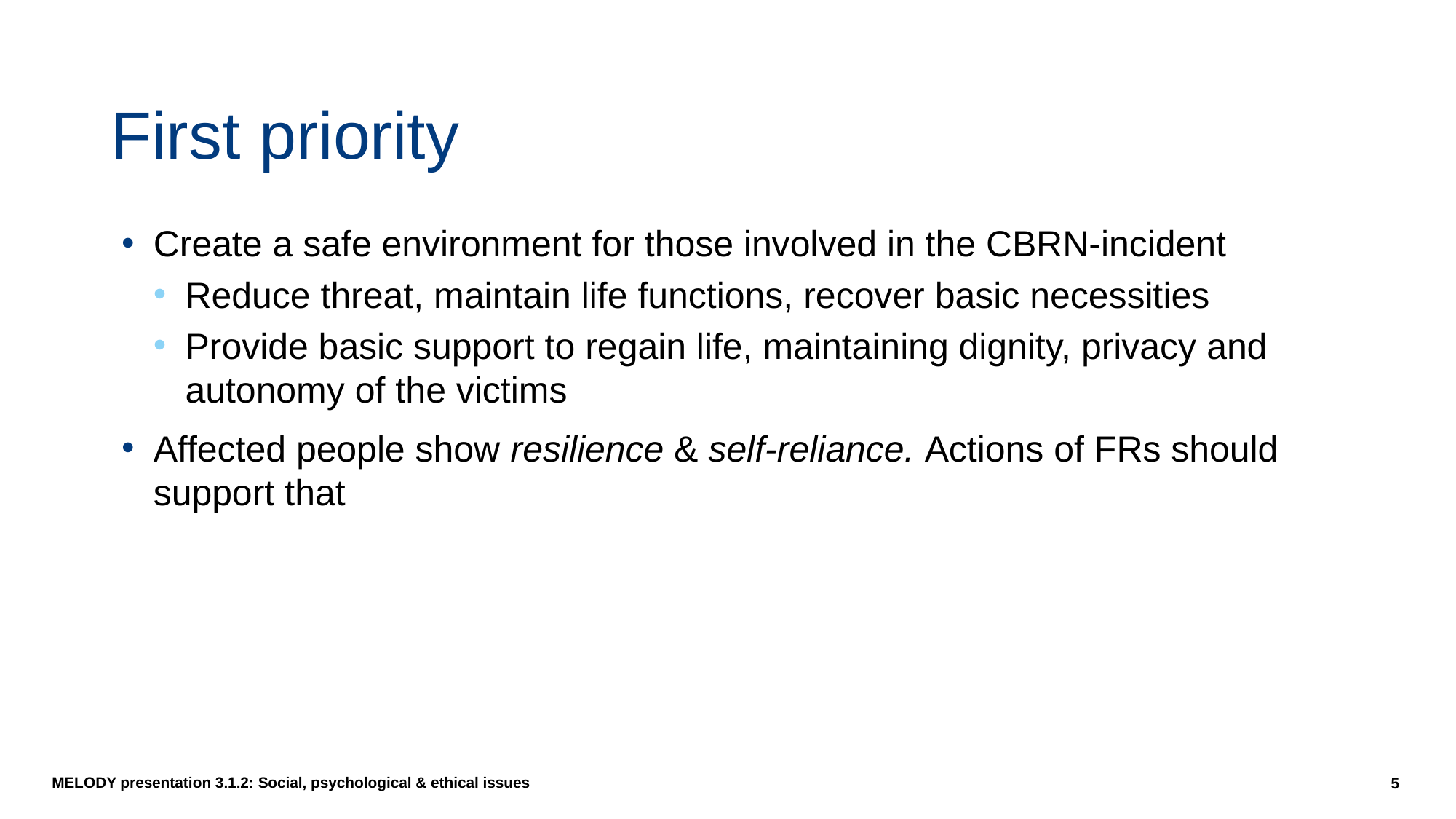

# First priority
Create a safe environment for those involved in the CBRN-incident
Reduce threat, maintain life functions, recover basic necessities
Provide basic support to regain life, maintaining dignity, privacy and autonomy of the victims
Affected people show resilience & self-reliance. Actions of FRs should support that

MELODY presentation 3.1.2: Social, psychological & ethical issues
5